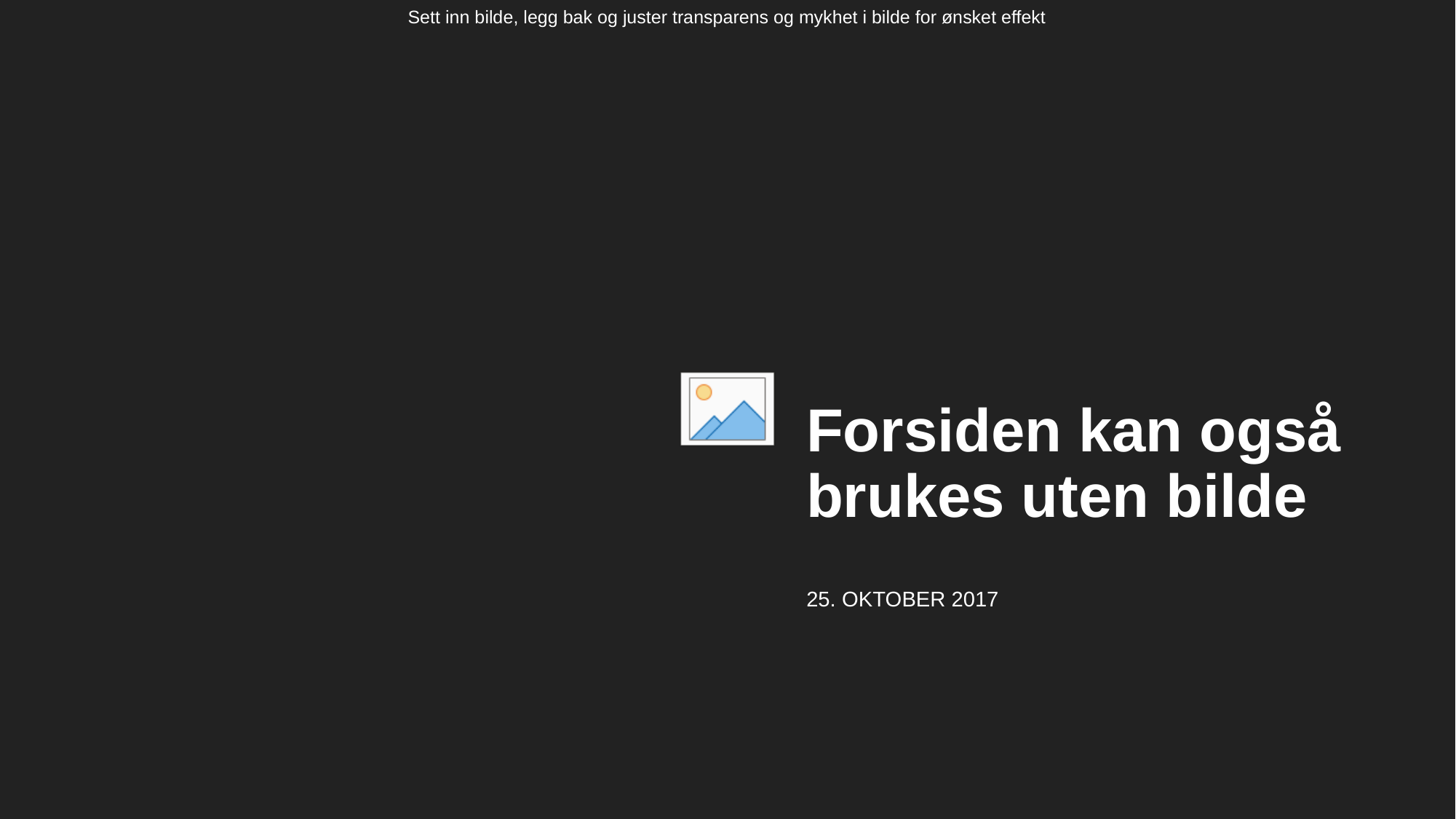

# Forsiden kan også brukes uten bilde

25. Oktober 2017